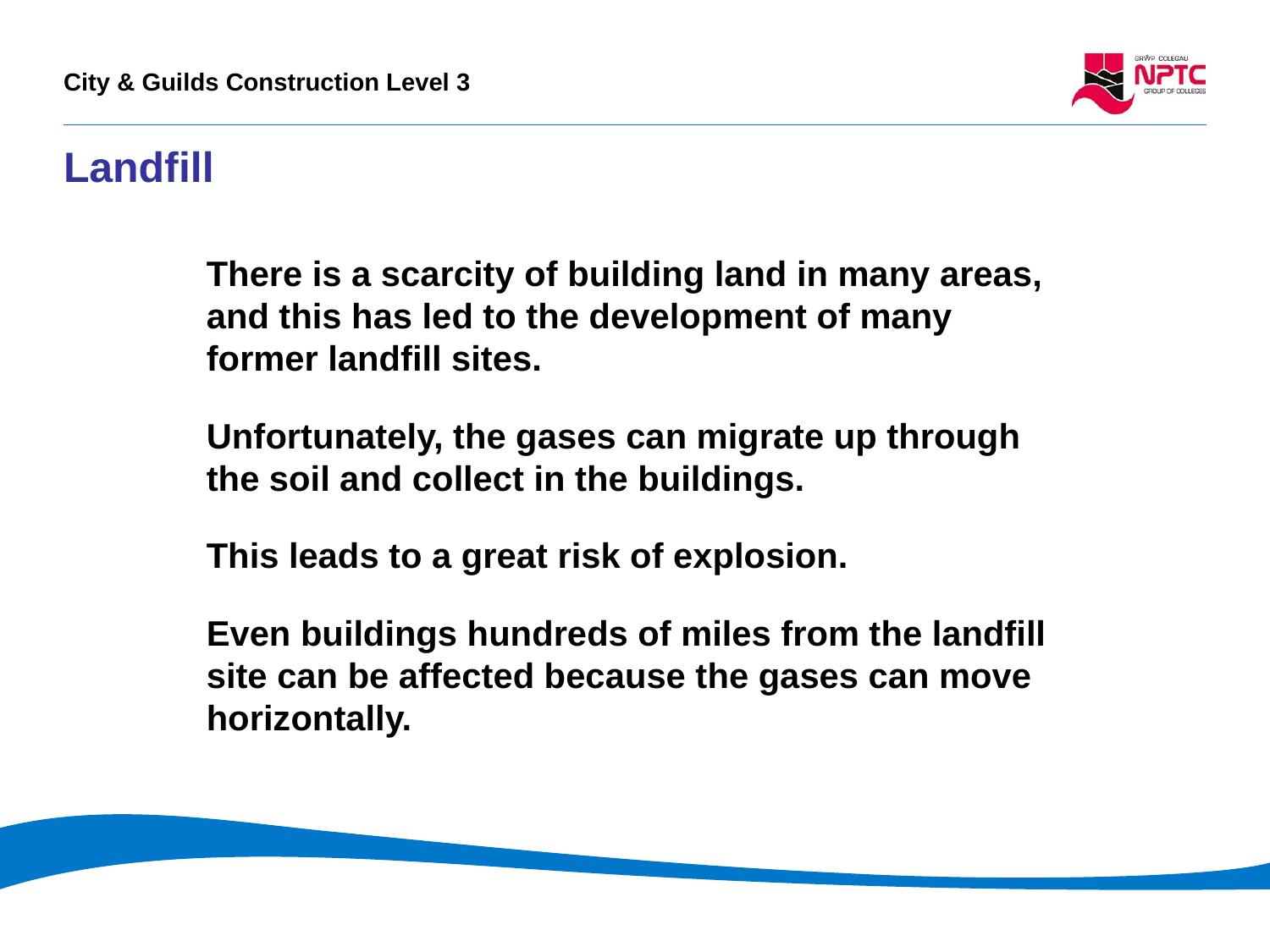

# Landfill
There is a scarcity of building land in many areas, and this has led to the development of many former landfill sites.
Unfortunately, the gases can migrate up through the soil and collect in the buildings.
This leads to a great risk of explosion.
Even buildings hundreds of miles from the landfill site can be affected because the gases can move horizontally.